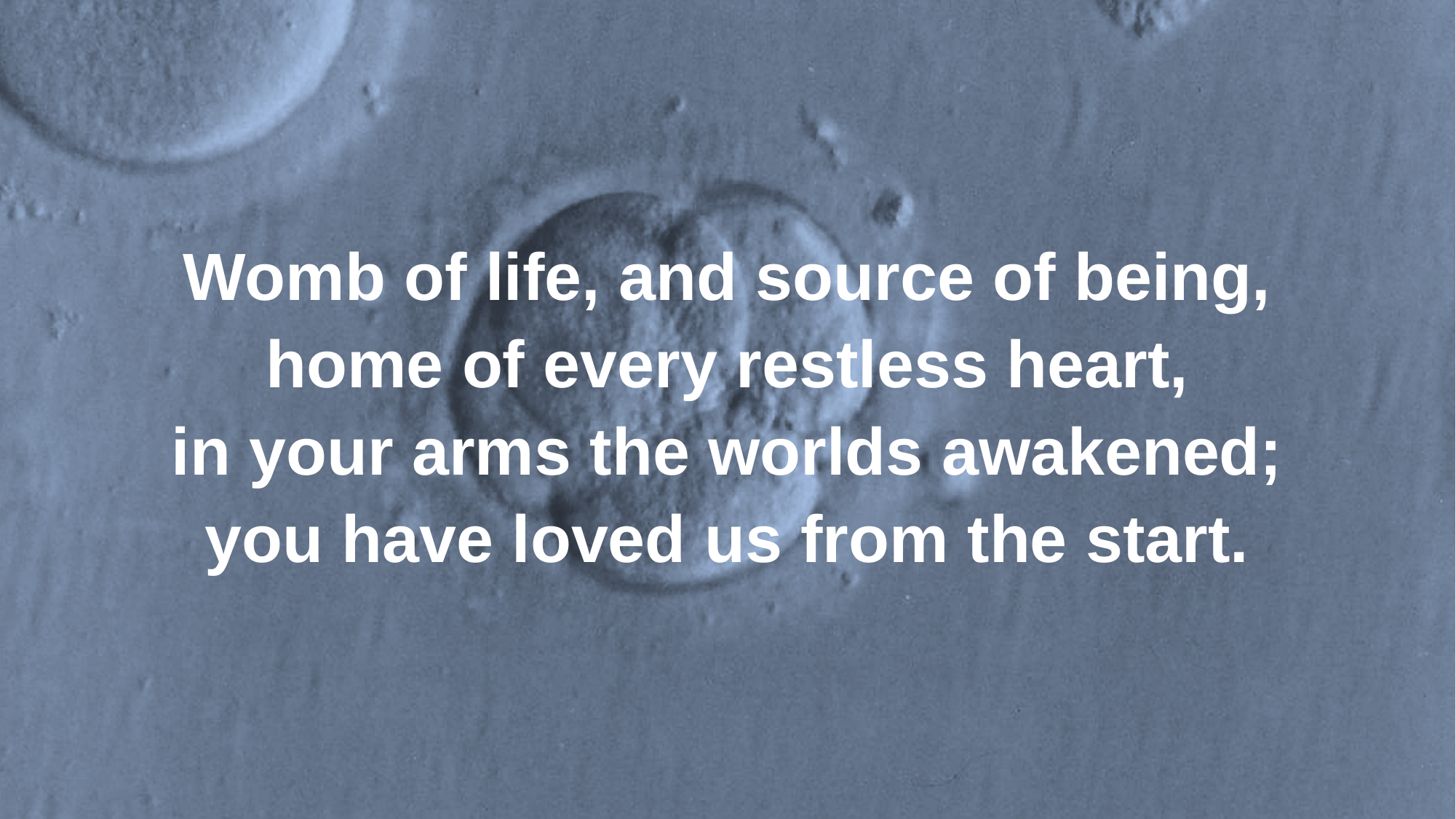

Womb of life, and source of being,
home of every restless heart,
in your arms the worlds awakened;
you have loved us from the start.